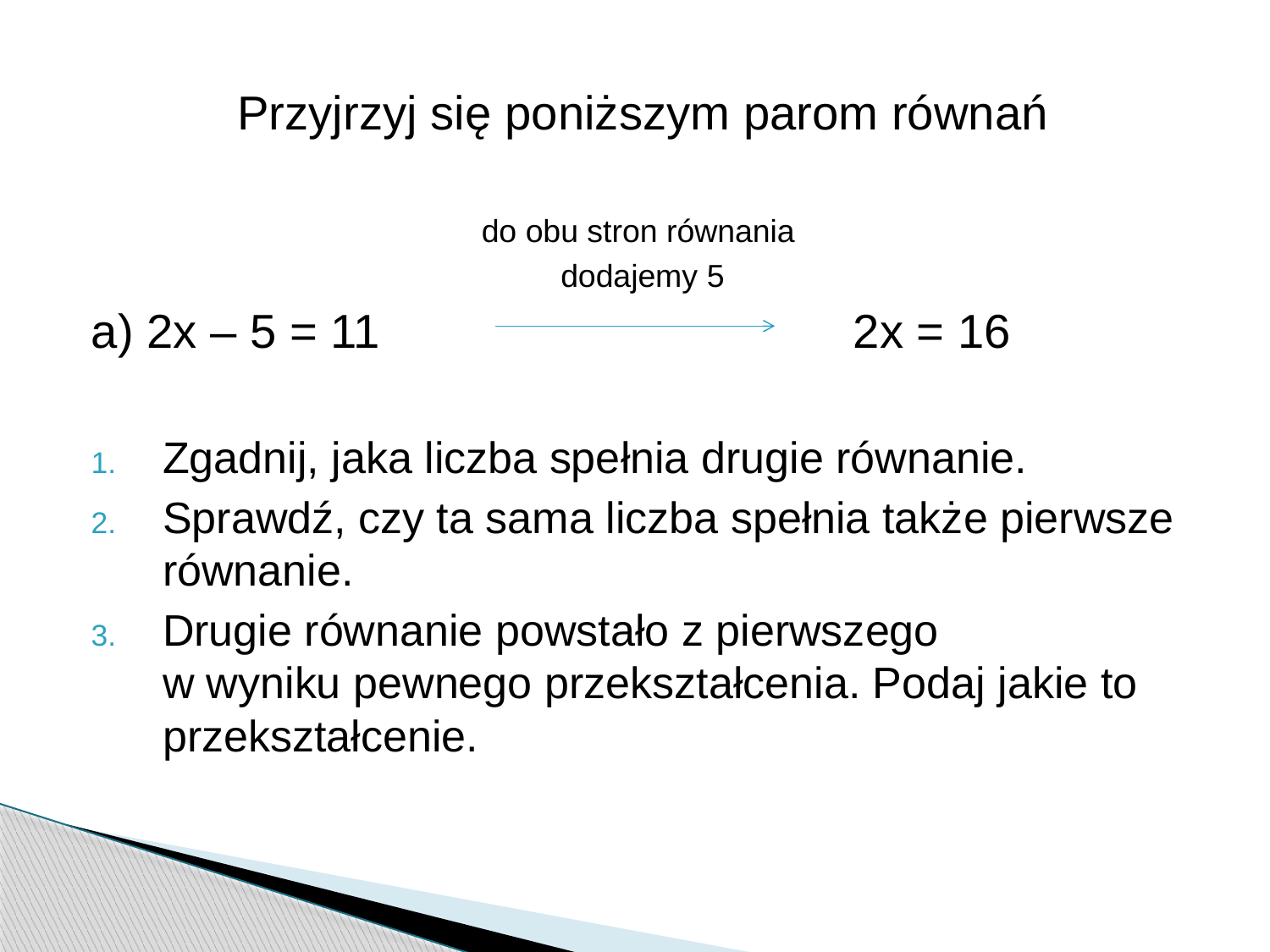

Przyjrzyj się poniższym parom równań

do obu stron równania
dodajemy 5
a) 2x – 5 = 11		  		2x = 16

Zgadnij, jaka liczba spełnia drugie równanie.
Sprawdź, czy ta sama liczba spełnia także pierwsze równanie.
Drugie równanie powstało z pierwszego
w wyniku pewnego przekształcenia. Podaj jakie to przekształcenie.